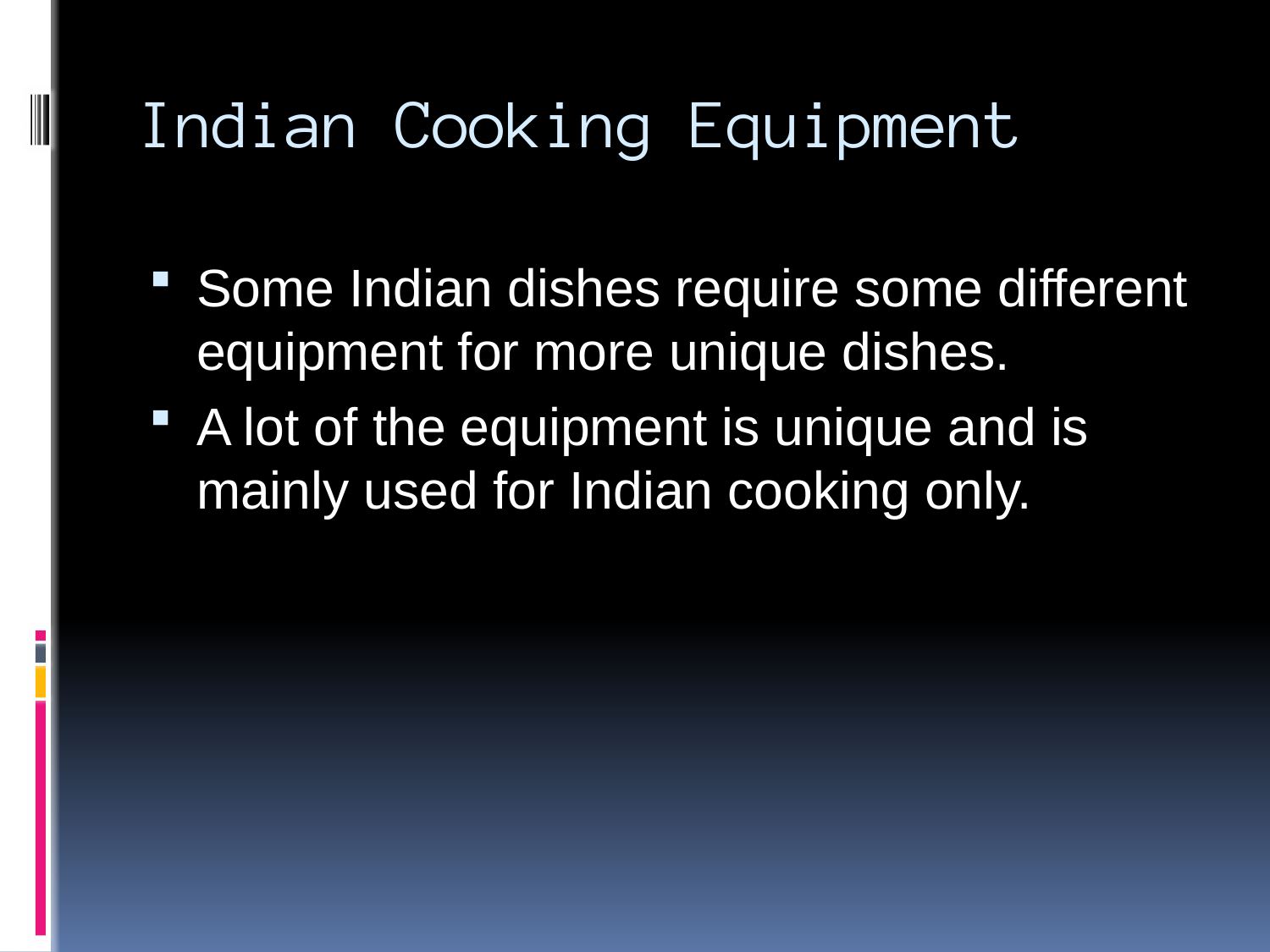

# Indian Cooking Equipment
Some Indian dishes require some different equipment for more unique dishes.
A lot of the equipment is unique and is mainly used for Indian cooking only.